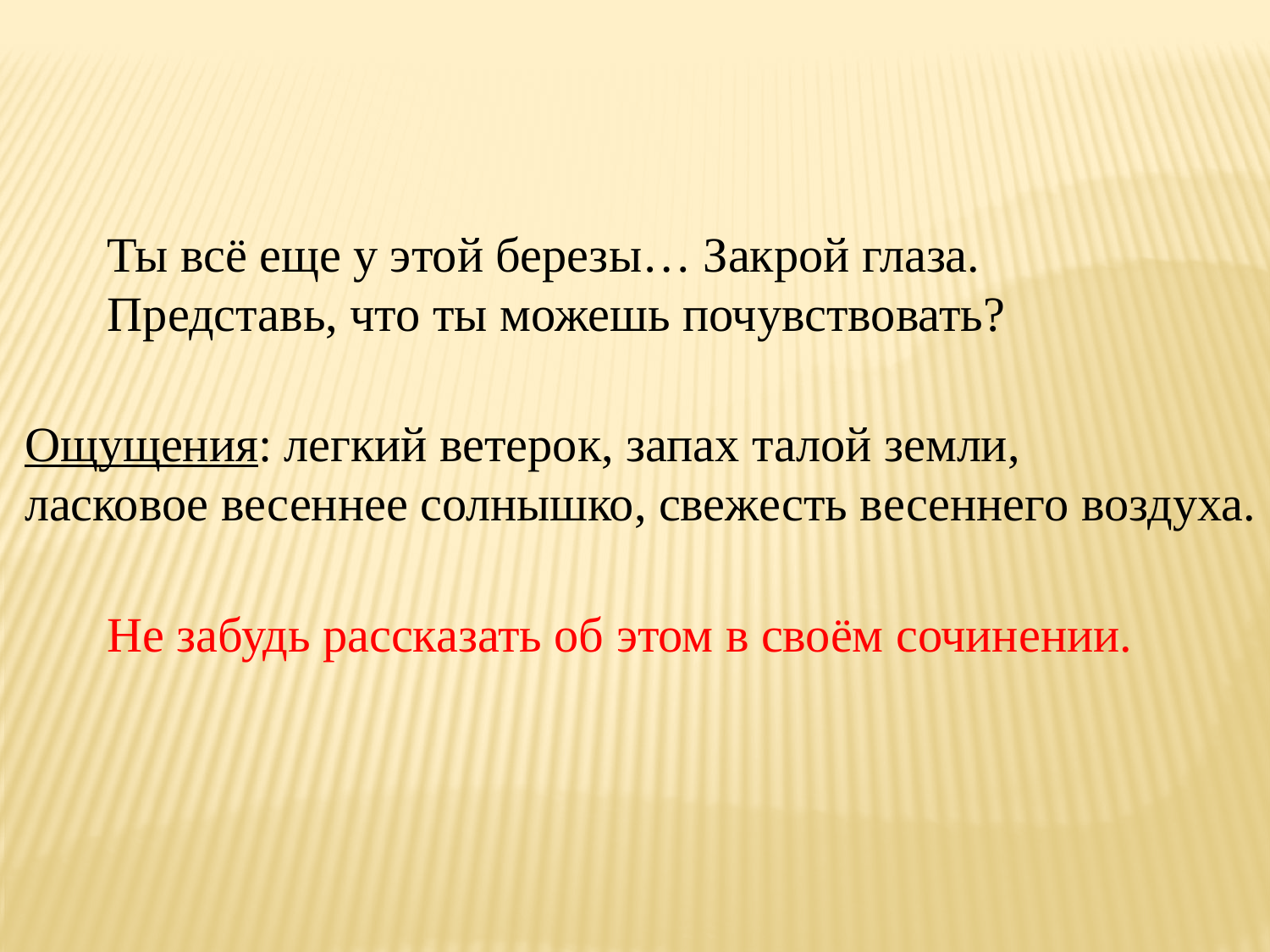

Ты всё еще у этой березы… Закрой глаза. Представь, что ты можешь почувствовать?
Ощущения: легкий ветерок, запах талой земли,
ласковое весеннее солнышко, свежесть весеннего воздуха.
Не забудь рассказать об этом в своём сочинении.